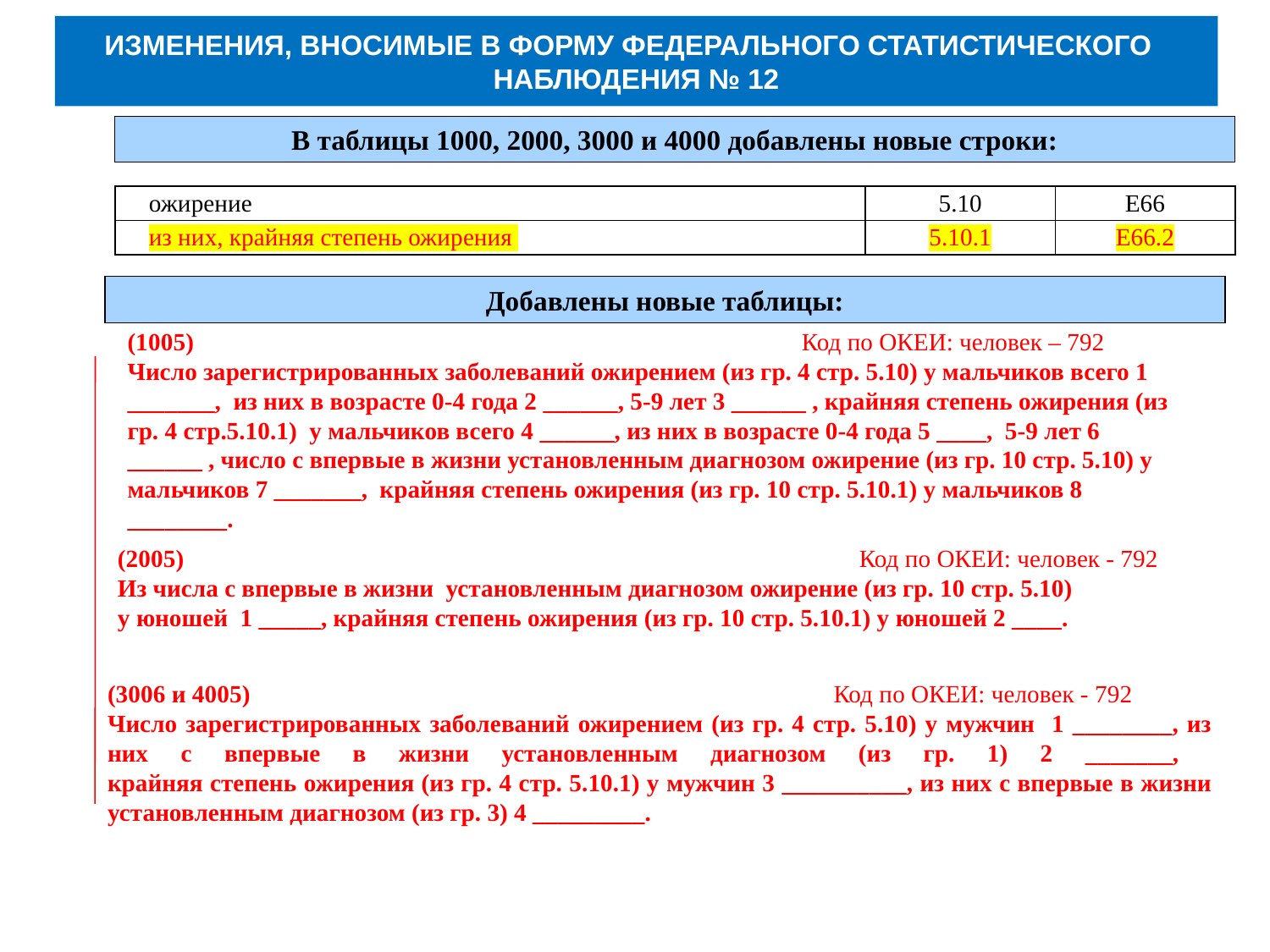

ИЗМЕНЕНИЯ, ВНОСИМЫЕ В ФОРМУ ФЕДЕРАЛЬНОГО СТАТИСТИЧЕСКОГО   НАБЛЮДЕНИЯ № 12
В таблицы 1000, 2000, 3000 и 4000 добавлены новые строки:
| ожирение | 5.10 | E66 |
| --- | --- | --- |
| из них, крайняя степень ожирения | 5.10.1 | E66.2 |
Добавлены новые таблицы:
(1005)                                                                                                   Код по ОКЕИ: человек – 792
Число зарегистрированных заболеваний ожирением (из гр. 4 стр. 5.10) у мальчиков всего 1 _______,  из них в возрасте 0-4 года 2 ______, 5-9 лет 3 ______ , крайняя степень ожирения (из гр. 4 стр.5.10.1)  у мальчиков всего 4 ______, из них в возрасте 0-4 года 5 ____,  5-9 лет 6 ______ , число с впервые в жизни установленным диагнозом ожирение (из гр. 10 стр. 5.10) у мальчиков 7 _______,  крайняя степень ожирения (из гр. 10 стр. 5.10.1) у мальчиков 8 ________.
(2005)                                                                                                              Код по ОКЕИ: человек - 792
Из числа с впервые в жизни  установленным диагнозом ожирение (из гр. 10 стр. 5.10)
у юношей  1 _____, крайняя степень ожирения (из гр. 10 стр. 5.10.1) у юношей 2 ____.

(3006 и 4005)                                                                                               Код по ОКЕИ: человек - 792
Число зарегистрированных заболеваний ожирением (из гр. 4 стр. 5.10) у мужчин  1 ________, из них с впервые в жизни установленным диагнозом (из гр. 1) 2 _______,
крайняя степень ожирения (из гр. 4 стр. 5.10.1) у мужчин 3 __________, из них с впервые в жизни установленным диагнозом (из гр. 3) 4 _________.